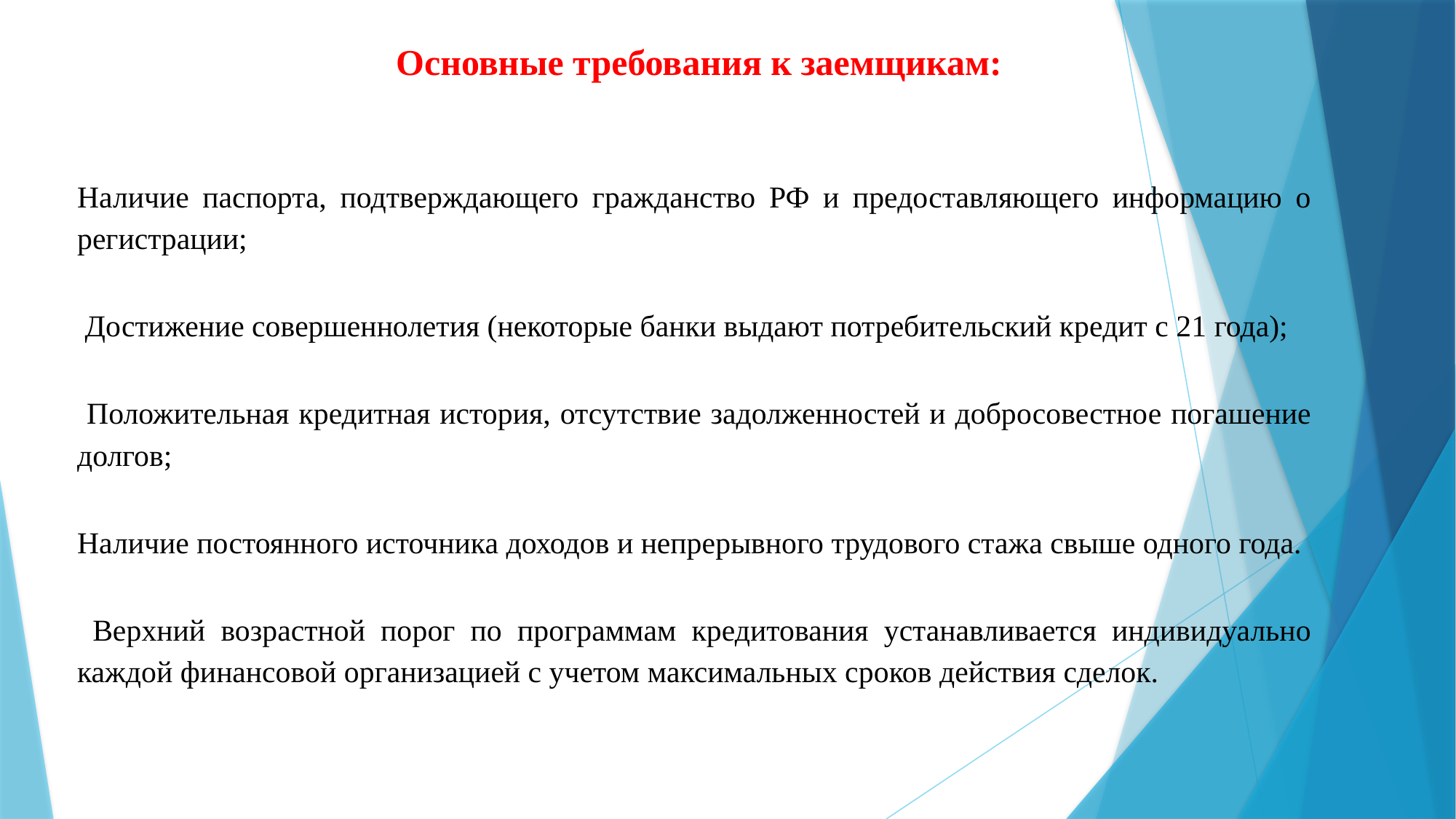

Основные требования к заемщикам:
Наличие паспорта, подтверждающего гражданство РФ и предоставляющего информацию о регистрации;
 Достижение совершеннолетия (некоторые банки выдают потребительский кредит с 21 года);
 Положительная кредитная история, отсутствие задолженностей и добросовестное погашение долгов;
Наличие постоянного источника доходов и непрерывного трудового стажа свыше одного года.
 Верхний возрастной порог по программам кредитования устанавливается индивидуально каждой финансовой организацией с учетом максимальных сроков действия сделок.